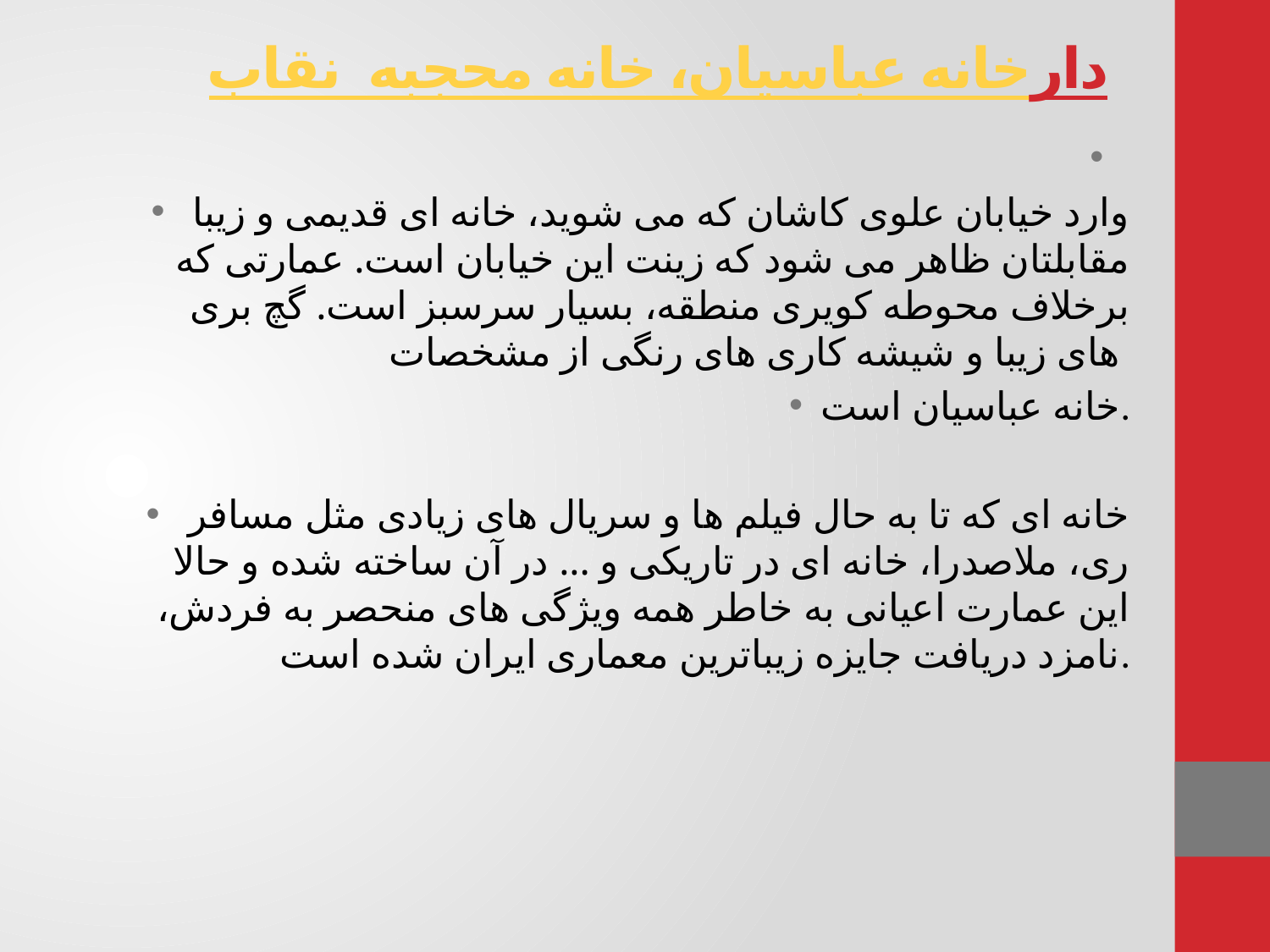

# خانه عباسیان، خانه محجبه نقاب دار

 وارد خیابان علوی کاشان که می شوید، خانه ای قدیمی و زیبا مقابلتان ظاهر می شود که زینت این خیابان است. عمارتی که برخلاف محوطه کویری منطقه، بسیار سرسبز است. گچ بری های زیبا و شیشه کاری های رنگی از مشخصات
خانه عباسیان است.

 خانه ای که تا به حال فیلم ها و سریال های زیادی مثل مسافر ری، ملاصدرا، خانه ای در تاریکی و ... در آن ساخته شده و حالا این عمارت اعیانی به خاطر همه ویژگی های منحصر به فردش، نامزد دریافت جایزه زیباترین معماری ایران شده است.